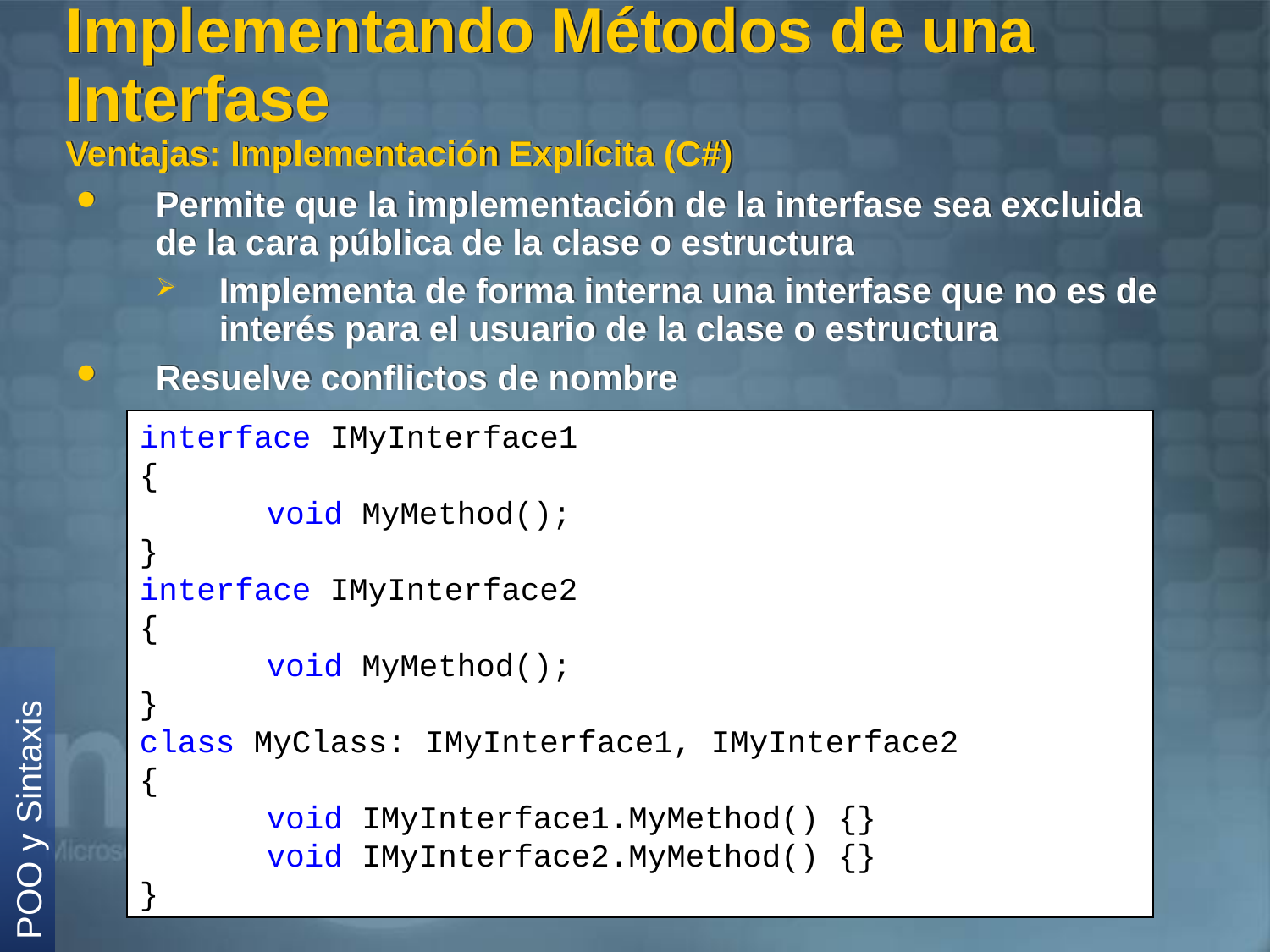

# Implementando Métodos de una Interfase Ventajas: Implementación Explícita (C#)
Permite que la implementación de la interfase sea excluida de la cara pública de la clase o estructura
Implementa de forma interna una interfase que no es de interés para el usuario de la clase o estructura
Resuelve conflictos de nombre
interface IMyInterface1
{
	void MyMethod();
}
interface IMyInterface2
{
	void MyMethod();
}
class MyClass: IMyInterface1, IMyInterface2
{
	void IMyInterface1.MyMethod() {}
	void IMyInterface2.MyMethod() {}
}
POO y Sintaxis